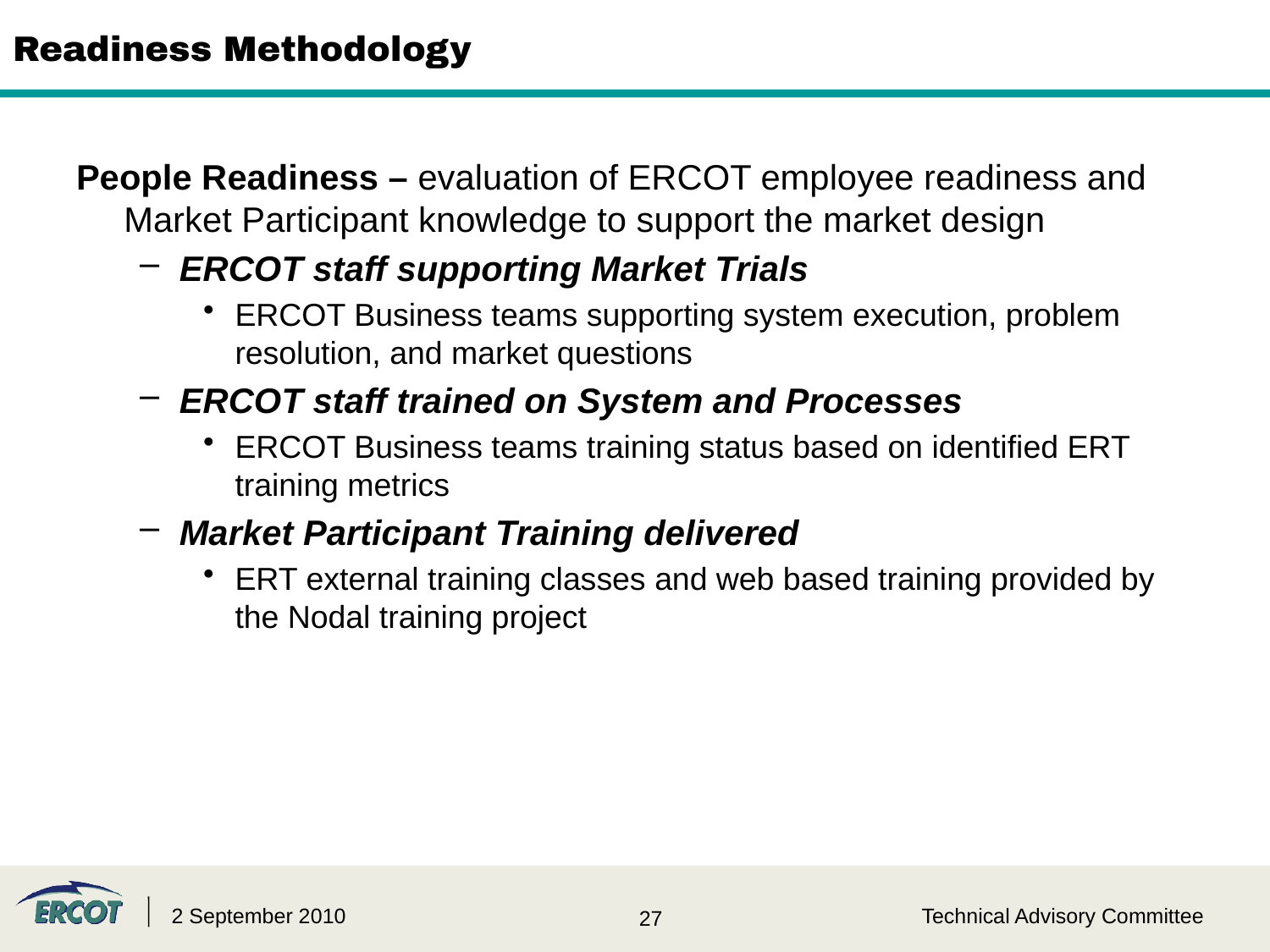

# Readiness Methodology
People Readiness – evaluation of ERCOT employee readiness and Market Participant knowledge to support the market design
ERCOT staff supporting Market Trials
ERCOT Business teams supporting system execution, problem resolution, and market questions
ERCOT staff trained on System and Processes
ERCOT Business teams training status based on identified ERT training metrics
Market Participant Training delivered
ERT external training classes and web based training provided by the Nodal training project
2 September 2010
Technical Advisory Committee